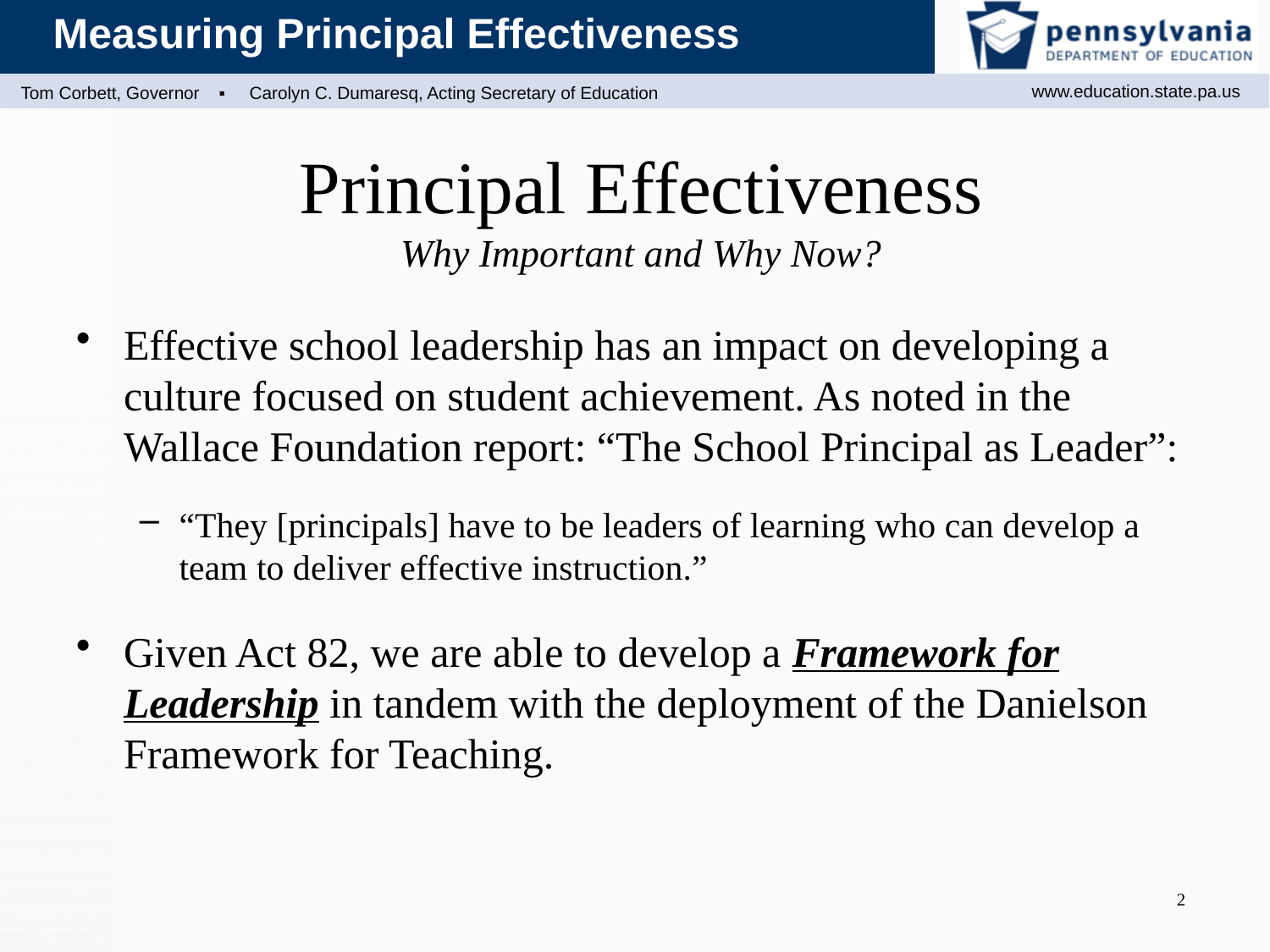

# Principal Effectiveness Why Important and Why Now?
Effective school leadership has an impact on developing a culture focused on student achievement. As noted in the Wallace Foundation report: “The School Principal as Leader”:
“They [principals] have to be leaders of learning who can develop a team to deliver effective instruction.”
Given Act 82, we are able to develop a Framework for Leadership in tandem with the deployment of the Danielson Framework for Teaching.
2